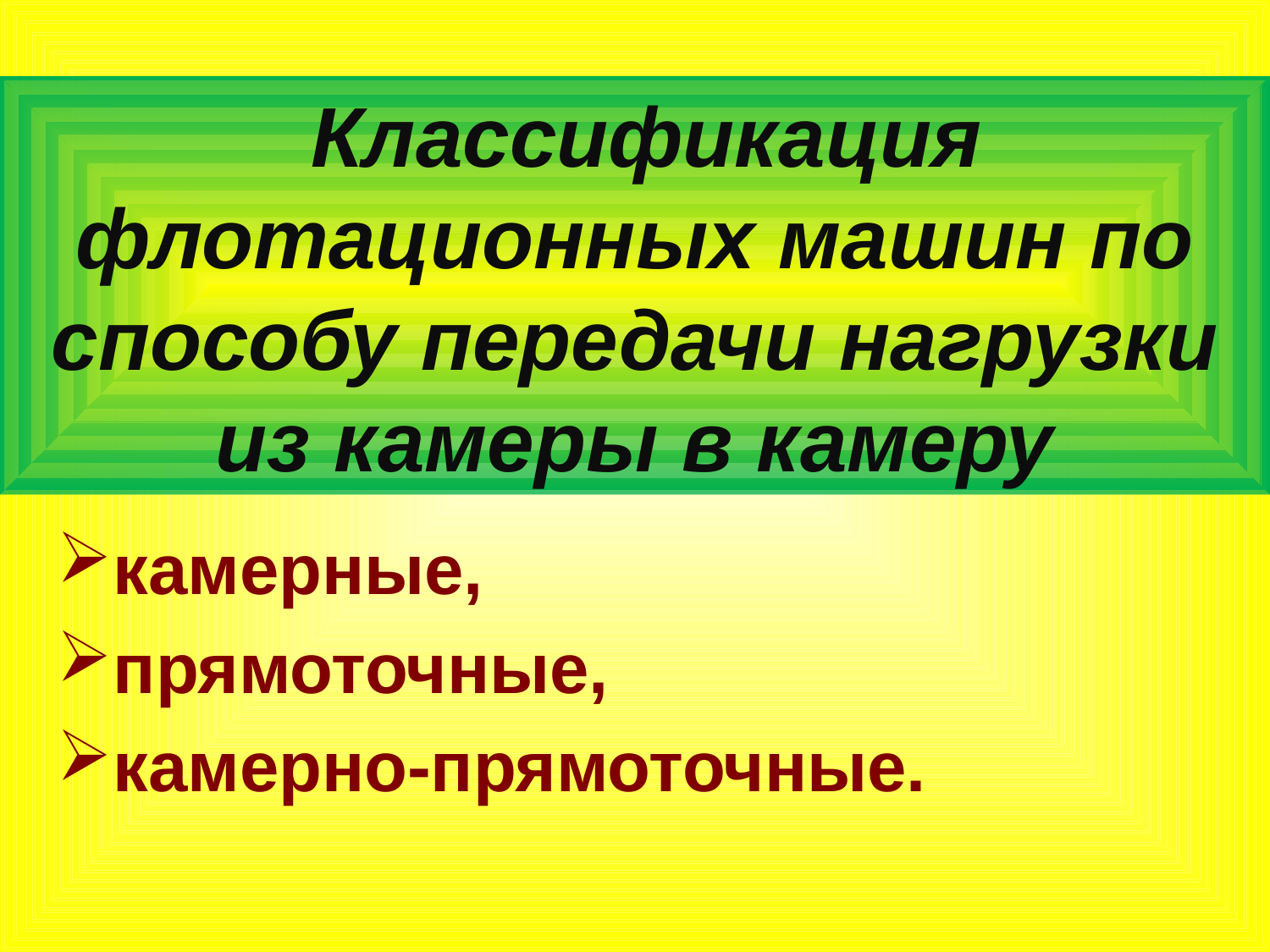

Классификация флотационных машин по способу передачи нагрузки из камеры в камеру

камерные,
прямоточные,
камерно-прямоточные.